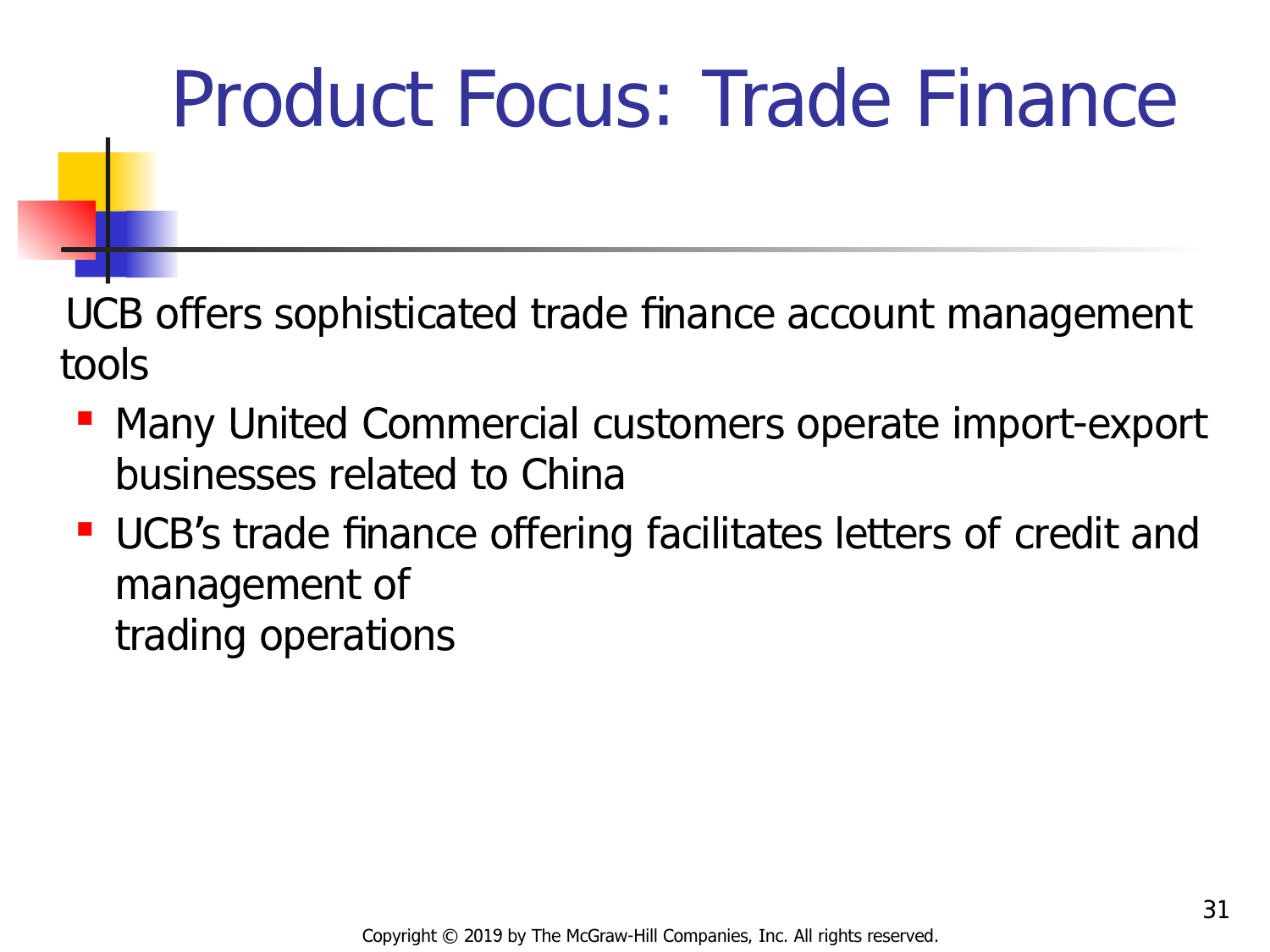

# Product Focus: Trade Finance
    UCB offers sophisticated trade finance account management tools
Many United Commercial customers operate import-export businesses related to China
UCB’s trade finance offering facilitates letters of credit and management of
trading operations
31
Copyright © 2019 by The McGraw-Hill Companies, Inc. All rights reserved.